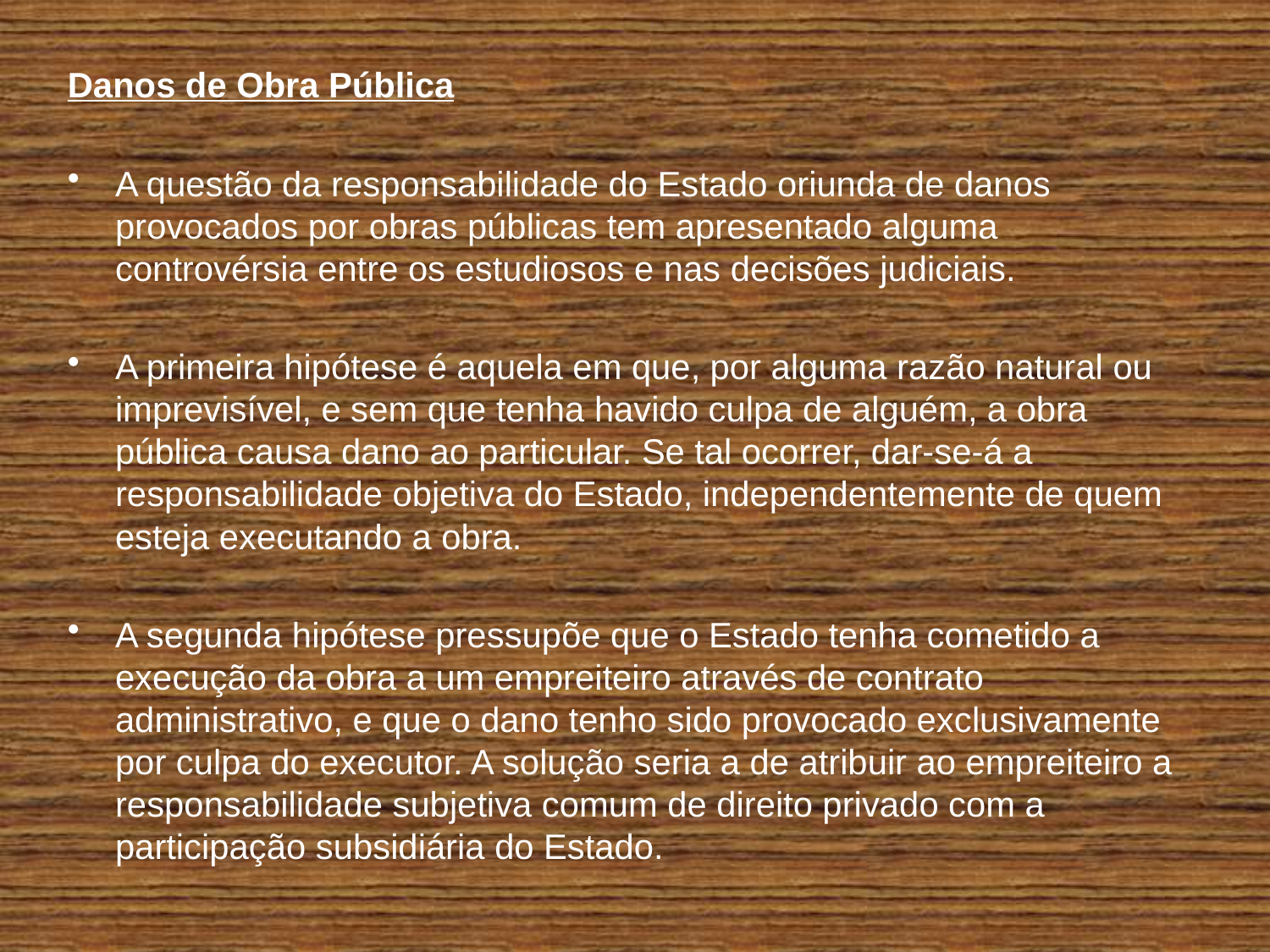

Danos de Obra Pública

A questão da responsabilidade do Estado oriunda de danos provocados por obras públicas tem apresentado alguma controvérsia entre os estudiosos e nas decisões judiciais.

A primeira hipótese é aquela em que, por alguma razão natural ou imprevisível, e sem que tenha havido culpa de alguém, a obra pública causa dano ao particular. Se tal ocorrer, dar-se-á a responsabilidade objetiva do Estado, independentemente de quem esteja executando a obra.

A segunda hipótese pressupõe que o Estado tenha cometido a execução da obra a um empreiteiro através de contrato administrativo, e que o dano tenho sido provocado exclusivamente por culpa do executor. A solução seria a de atribuir ao empreiteiro a responsabilidade subjetiva comum de direito privado com a participação subsidiária do Estado.